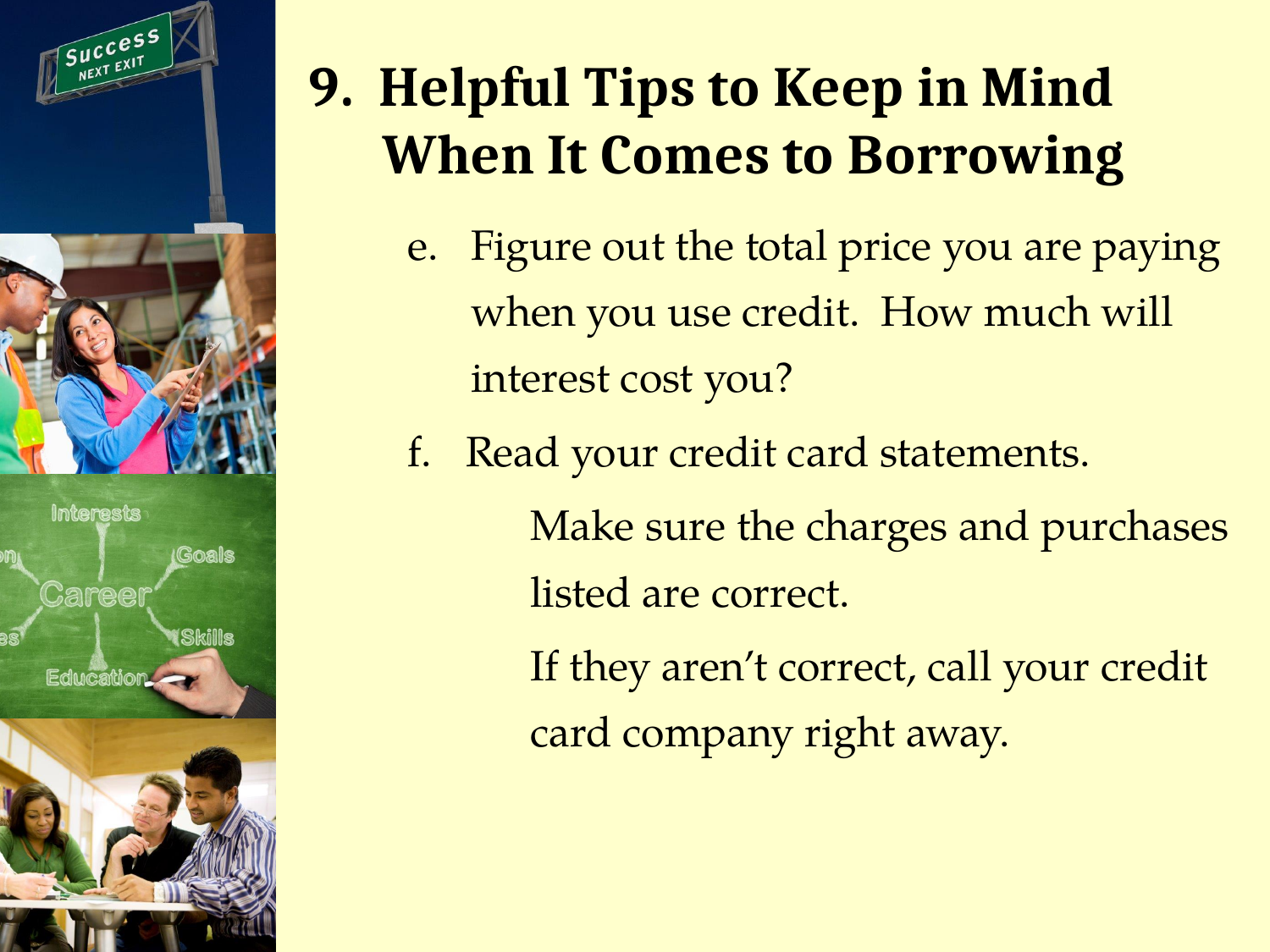

# 9.  Helpful Tips to Keep in Mind When It Comes to Borrowing
Figure out the total price you are paying when you use credit.  How much will interest cost you?
Read your credit card statements.
	Make sure the charges and purchases listed are correct.
	If they aren’t correct, call your credit card company right away.